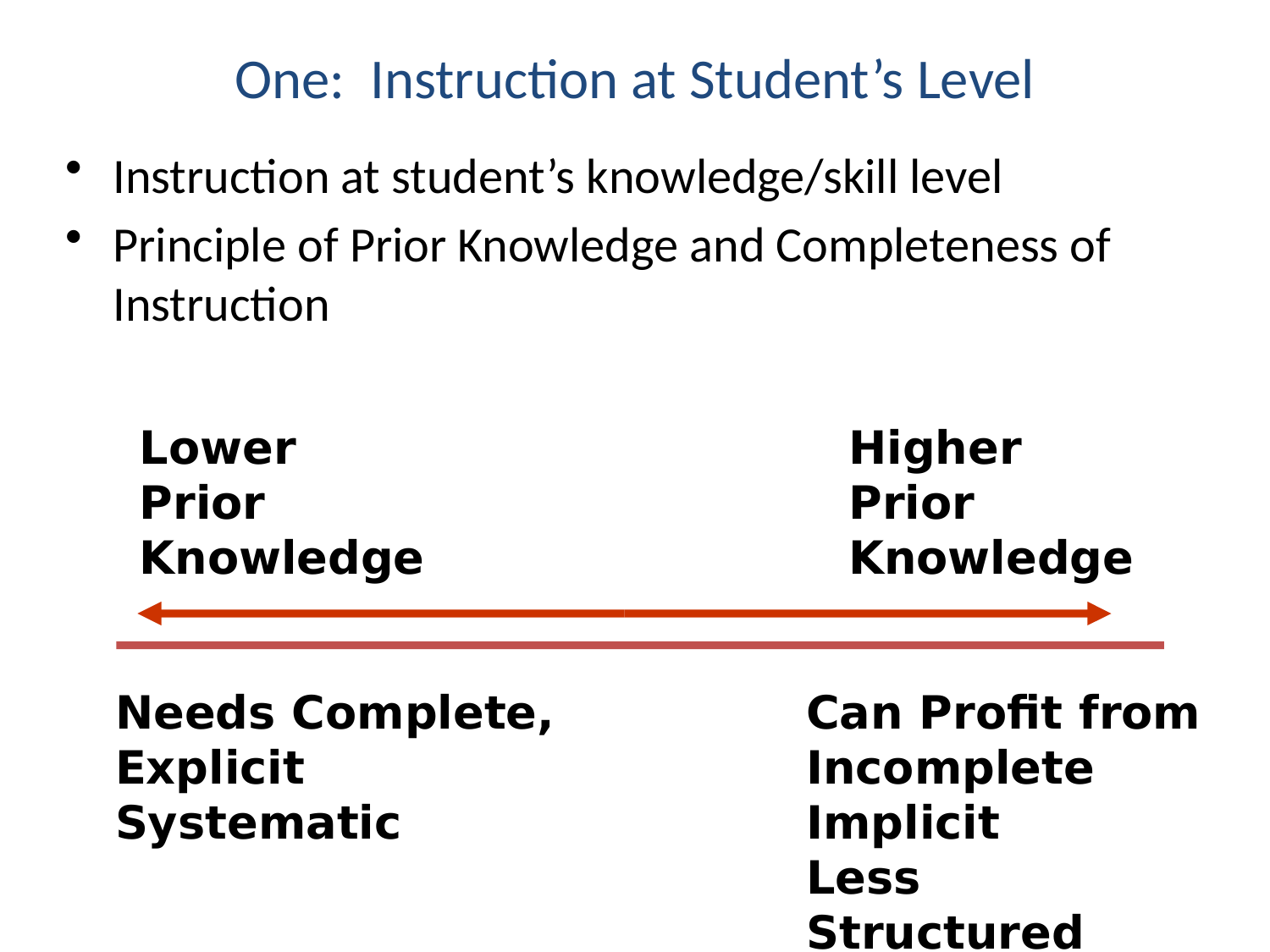

One:  Instruction at Student’s Level
Instruction at student’s knowledge/skill level
Principle of Prior Knowledge and Completeness of Instruction
Lower
Prior
Knowledge
Higher
Prior
Knowledge

Needs Complete,
Explicit
Systematic
Can Profit from
Incomplete
Implicit
Less Structured